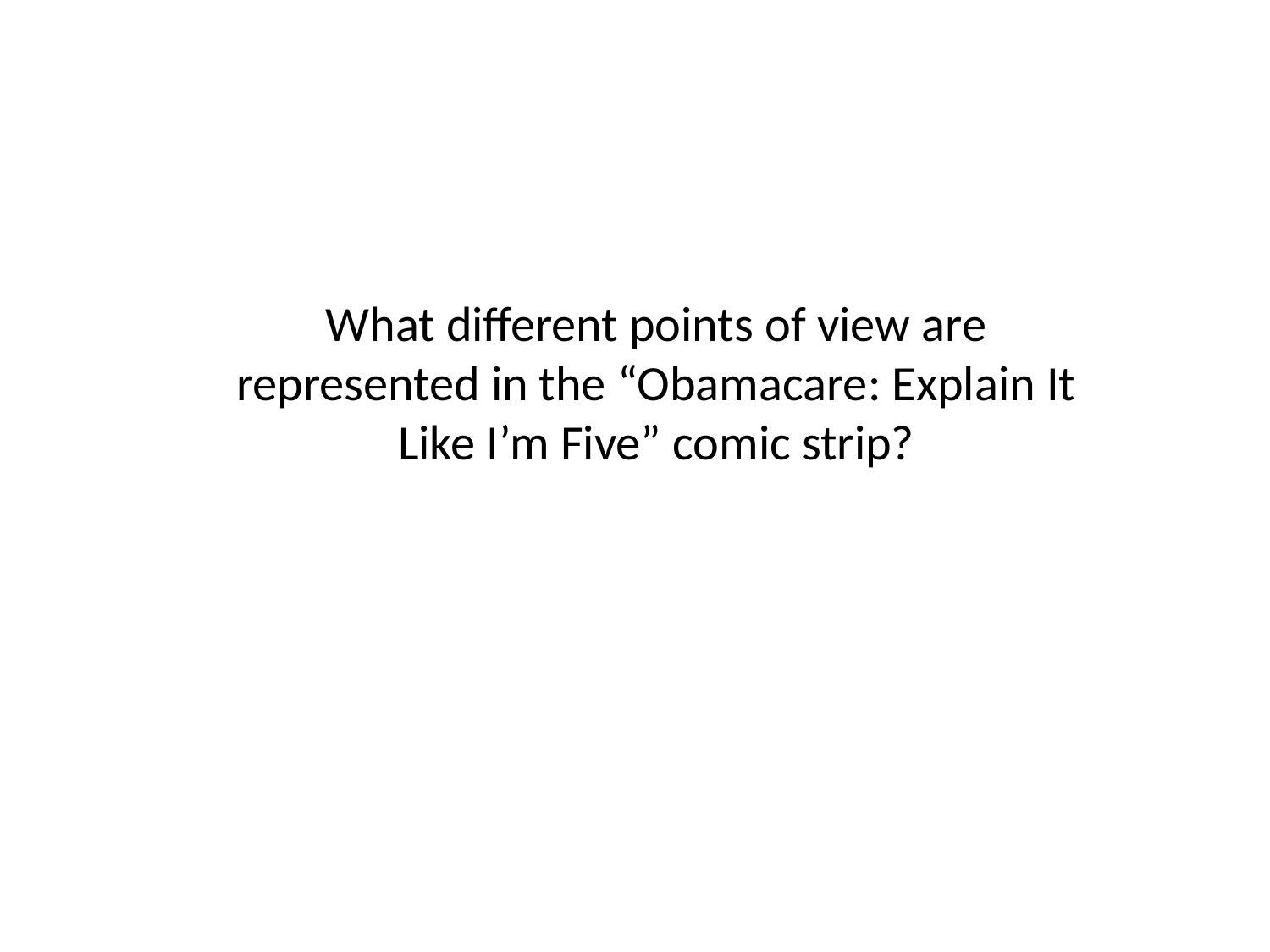

What different points of view are represented in the “Obamacare: Explain It Like I’m Five” comic strip?